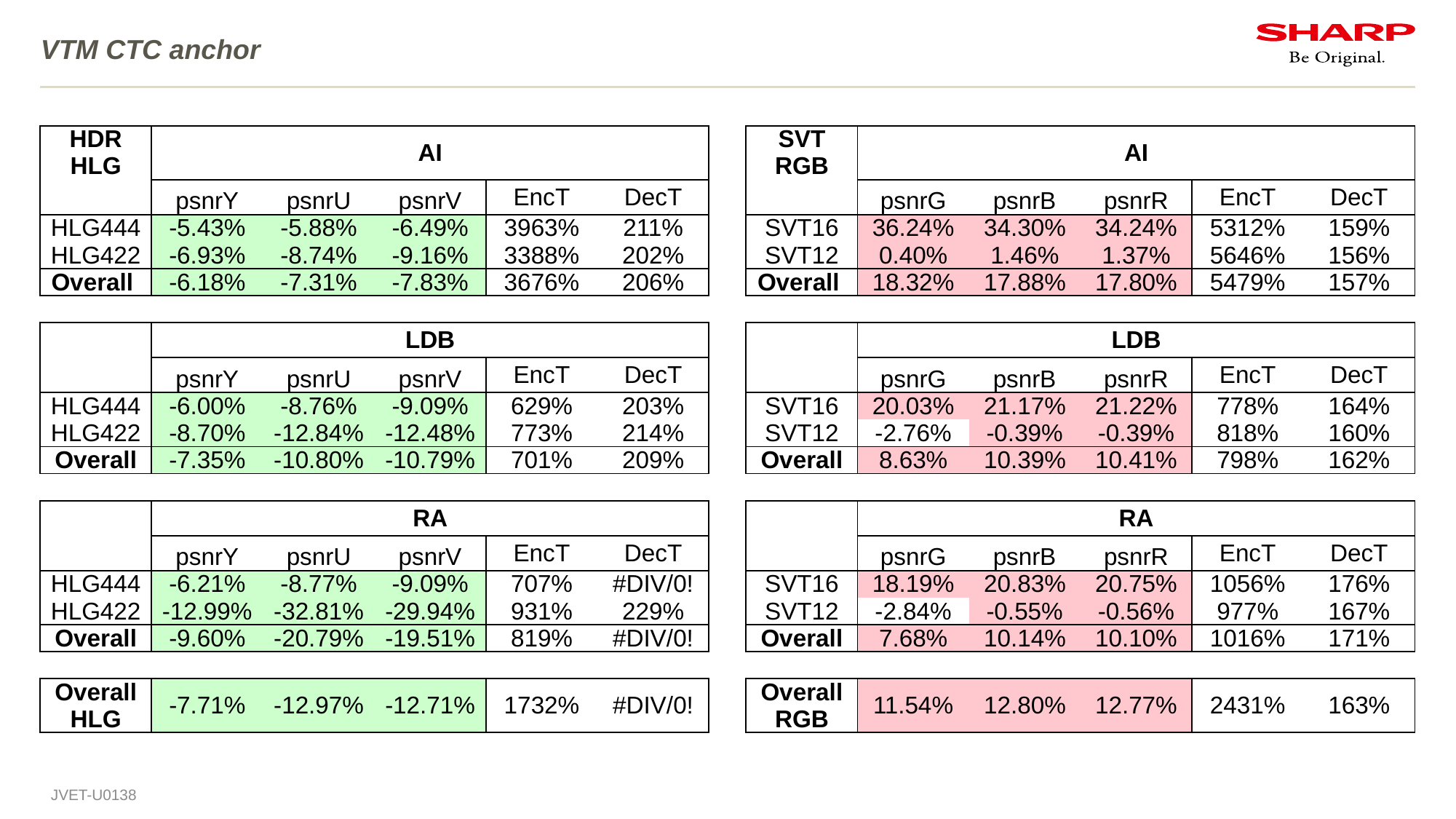

# VTM CTC anchor
| HDR HLG |  |  | AI |  |  |  | SVT RGB |  |  | AI |  |  |
| --- | --- | --- | --- | --- | --- | --- | --- | --- | --- | --- | --- | --- |
|  | psnrY | psnrU | psnrV | EncT | DecT |  |  | psnrG | psnrB | psnrR | EncT | DecT |
| HLG444 | -5.43% | -5.88% | -6.49% | 3963% | 211% |  | SVT16 | 36.24% | 34.30% | 34.24% | 5312% | 159% |
| HLG422 | -6.93% | -8.74% | -9.16% | 3388% | 202% |  | SVT12 | 0.40% | 1.46% | 1.37% | 5646% | 156% |
| Overall | -6.18% | -7.31% | -7.83% | 3676% | 206% |  | Overall | 18.32% | 17.88% | 17.80% | 5479% | 157% |
|  |  |  |  |  |  |  |  |  |  |  |  |  |
|  |  |  | LDB |  |  |  |  |  |  | LDB |  |  |
|  | psnrY | psnrU | psnrV | EncT | DecT |  |  | psnrG | psnrB | psnrR | EncT | DecT |
| HLG444 | -6.00% | -8.76% | -9.09% | 629% | 203% |  | SVT16 | 20.03% | 21.17% | 21.22% | 778% | 164% |
| HLG422 | -8.70% | -12.84% | -12.48% | 773% | 214% |  | SVT12 | -2.76% | -0.39% | -0.39% | 818% | 160% |
| Overall | -7.35% | -10.80% | -10.79% | 701% | 209% |  | Overall | 8.63% | 10.39% | 10.41% | 798% | 162% |
|  |  |  |  |  |  |  |  |  |  |  |  |  |
|  |  |  | RA |  |  |  |  |  |  | RA |  |  |
|  | psnrY | psnrU | psnrV | EncT | DecT |  |  | psnrG | psnrB | psnrR | EncT | DecT |
| HLG444 | -6.21% | -8.77% | -9.09% | 707% | #DIV/0! |  | SVT16 | 18.19% | 20.83% | 20.75% | 1056% | 176% |
| HLG422 | -12.99% | -32.81% | -29.94% | 931% | 229% |  | SVT12 | -2.84% | -0.55% | -0.56% | 977% | 167% |
| Overall | -9.60% | -20.79% | -19.51% | 819% | #DIV/0! |  | Overall | 7.68% | 10.14% | 10.10% | 1016% | 171% |
|  |  |  |  |  |  |  |  |  |  |  |  |  |
| Overall HLG | -7.71% | -12.97% | -12.71% | 1732% | #DIV/0! |  | Overall RGB | 11.54% | 12.80% | 12.77% | 2431% | 163% |
JVET-U0138